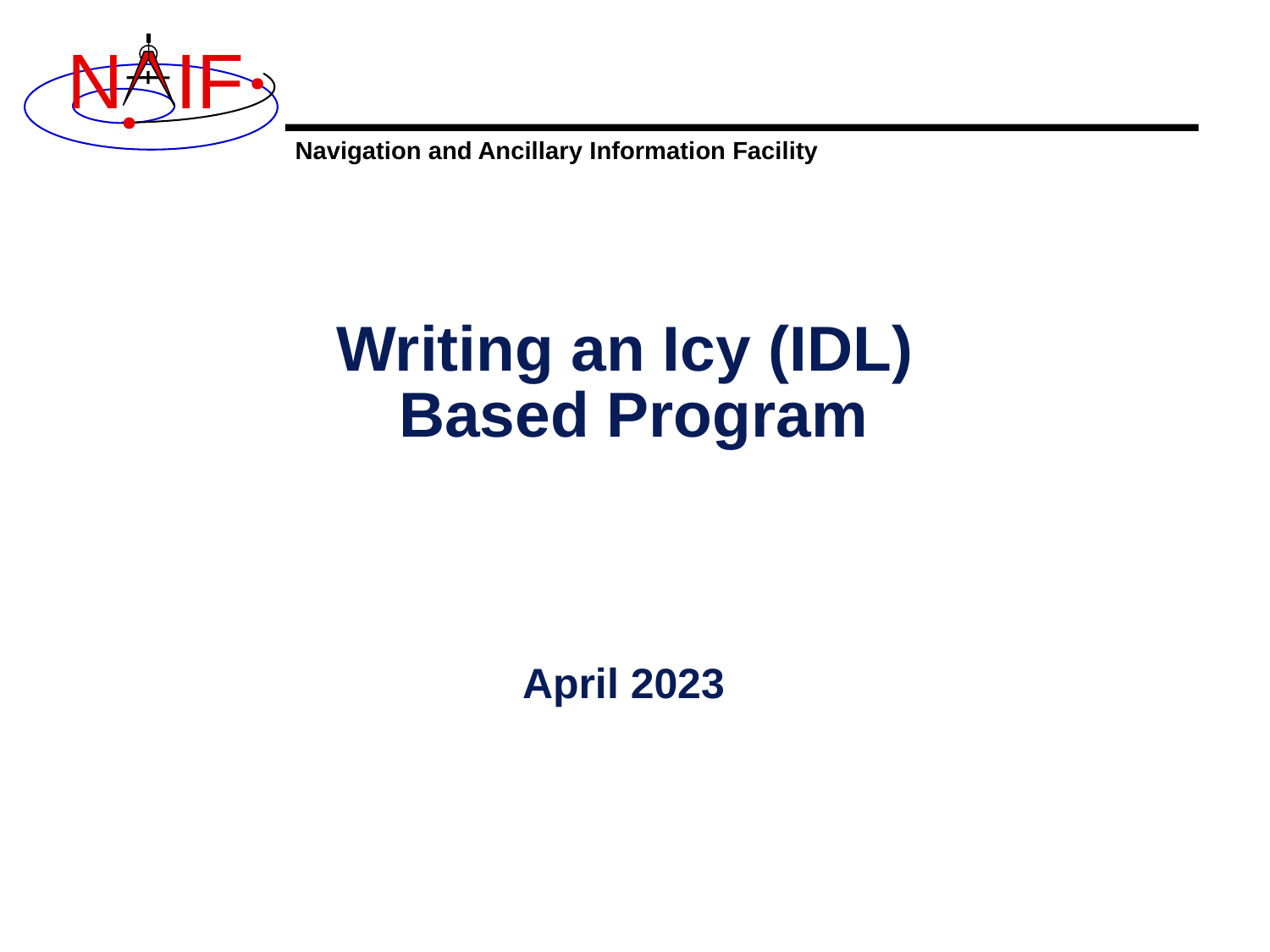

# Writing an Icy (IDL) Based Program
April 2023